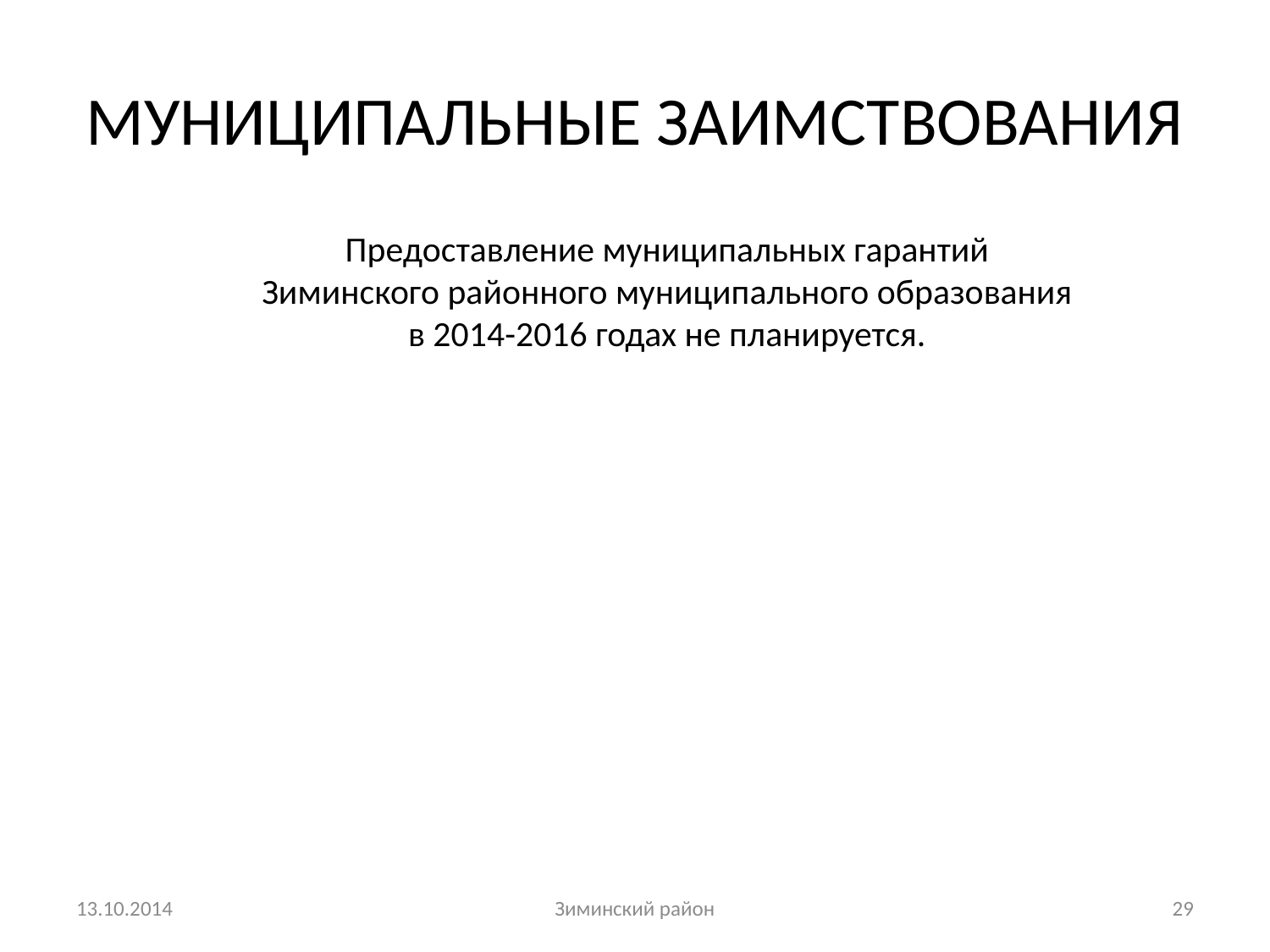

# МУНИЦИПАЛЬНЫЕ ЗАИМСТВОВАНИЯ
Предоставление муниципальных гарантий
Зиминского районного муниципального образования
в 2014-2016 годах не планируется.
13.10.2014
Зиминский район
29